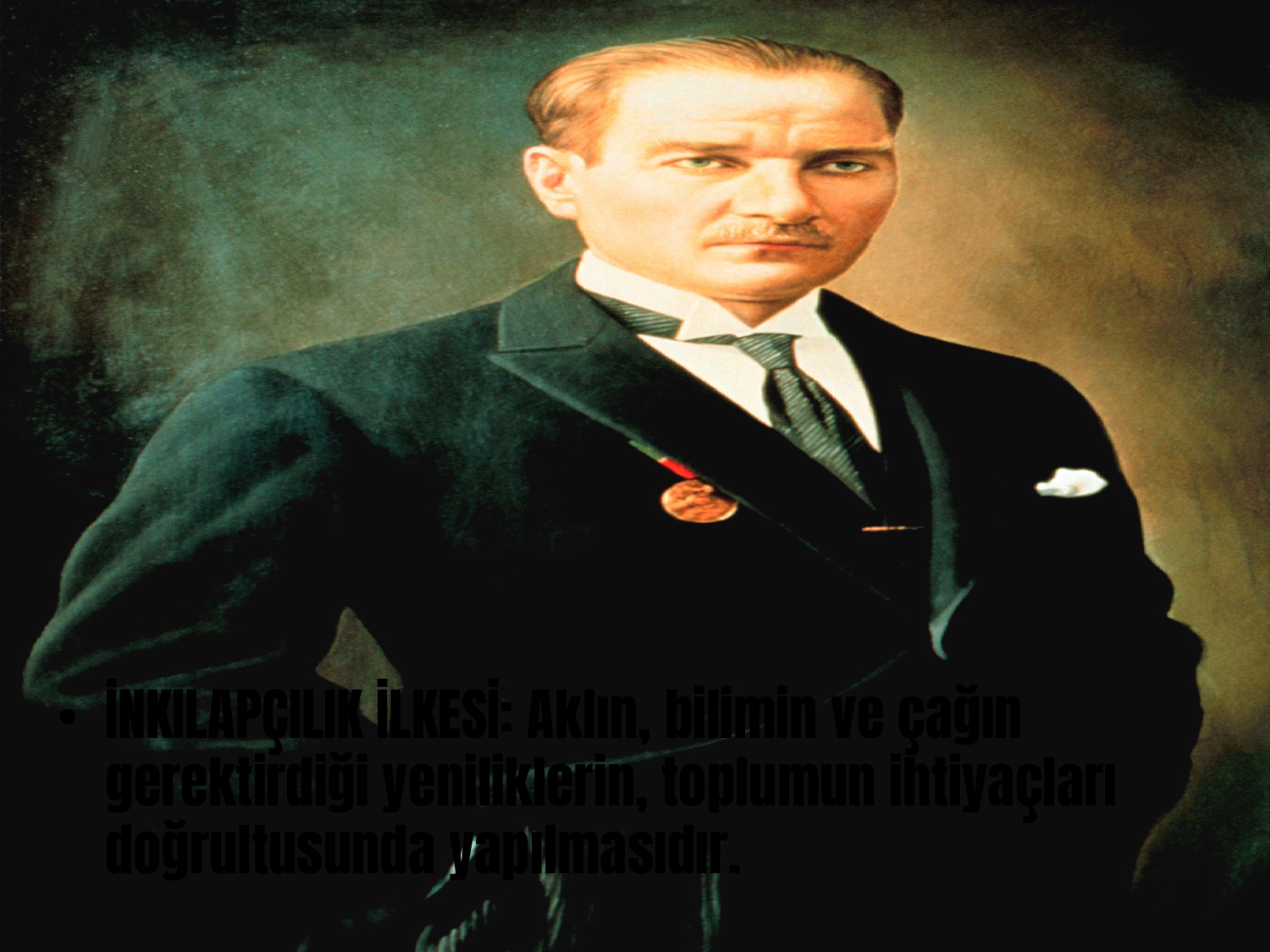

#
İNKILAPÇILIK İLKESİ: Aklın, bilimin ve çağın gerektirdiği yeniliklerin, toplumun ihtiyaçları doğrultusunda yapılmasıdır.